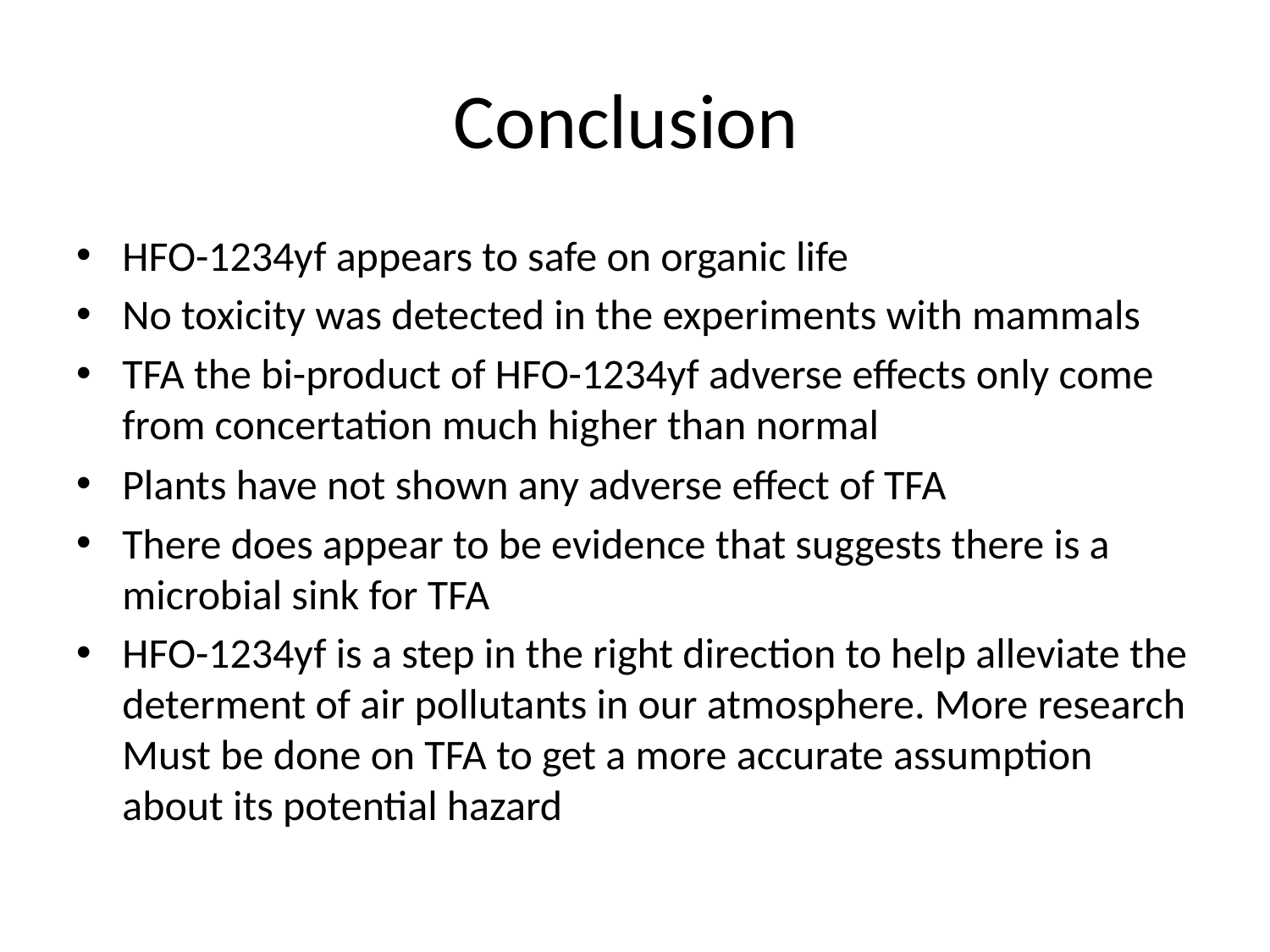

# Conclusion
HFO-1234yf appears to safe on organic life
No toxicity was detected in the experiments with mammals
TFA the bi-product of HFO-1234yf adverse effects only come from concertation much higher than normal
Plants have not shown any adverse effect of TFA
There does appear to be evidence that suggests there is a microbial sink for TFA
HFO-1234yf is a step in the right direction to help alleviate the determent of air pollutants in our atmosphere. More research Must be done on TFA to get a more accurate assumption about its potential hazard